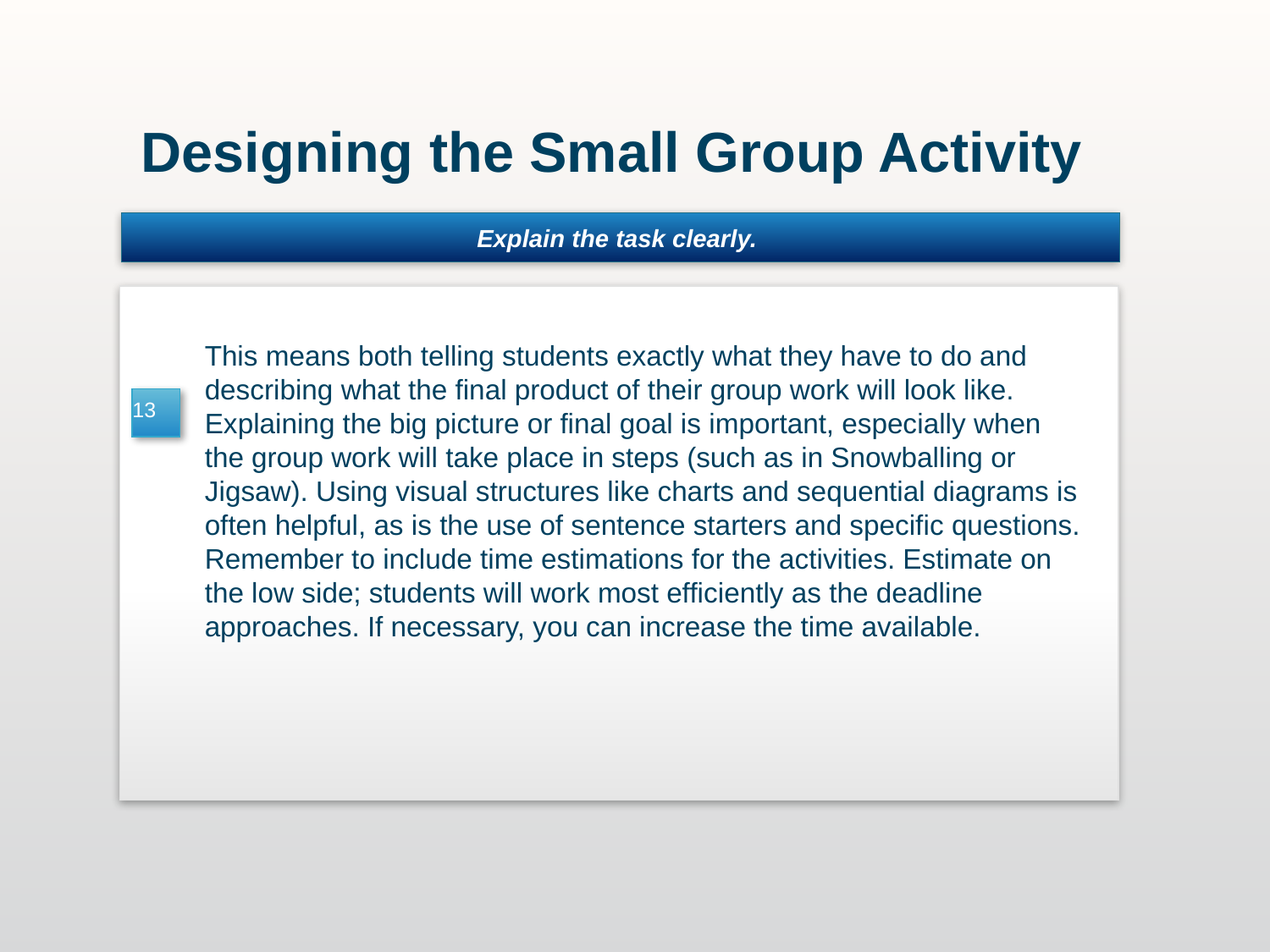

Designing the Small Group Activity
Explain the task clearly.

Templates
This means both telling students exactly what they have to do and describing what the final product of their group work will look like. Explaining the big picture or final goal is important, especially when the group work will take place in steps (such as in Snowballing or Jigsaw). Using visual structures like charts and sequential diagrams is often helpful, as is the use of sentence starters and specific questions. Remember to include time estimations for the activities. Estimate on the low side; students will work most efficiently as the deadline approaches. If necessary, you can increase the time available.

13